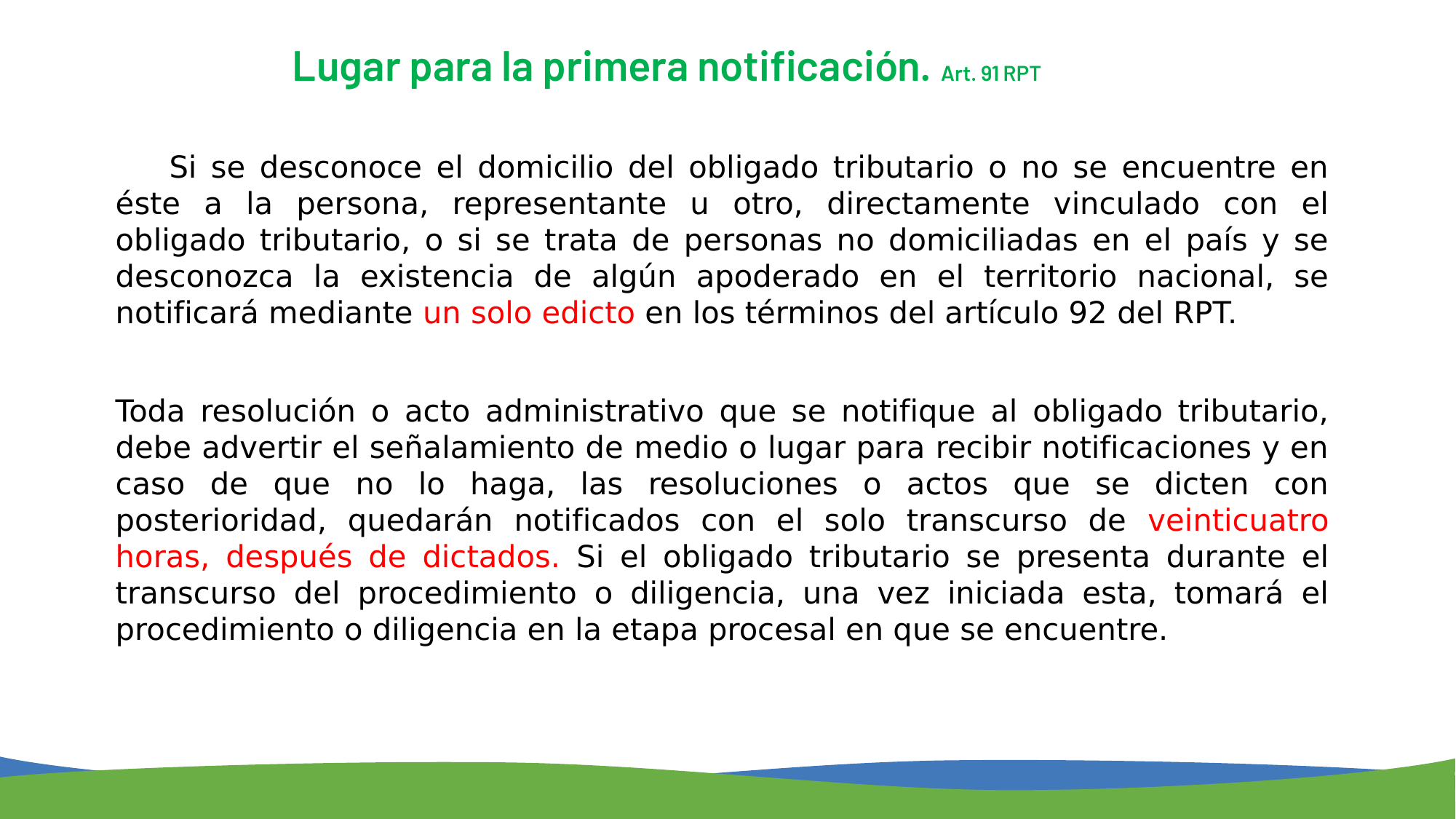

Lugar para la primera notificación. Art. 91 RPT
Si se desconoce el domicilio del obligado tributario o no se encuentre en éste a la persona, representante u otro, directamente vinculado con el obligado tributario, o si se trata de personas no domiciliadas en el país y se desconozca la existencia de algún apoderado en el territorio nacional, se notificará mediante un solo edicto en los términos del artículo 92 del RPT.

Toda resolución o acto administrativo que se notifique al obligado tributario, debe advertir el señalamiento de medio o lugar para recibir notificaciones y en caso de que no lo haga, las resoluciones o actos que se dicten con posterioridad, quedarán notificados con el solo transcurso de veinticuatro horas, después de dictados. Si el obligado tributario se presenta durante el transcurso del procedimiento o diligencia, una vez iniciada esta, tomará el procedimiento o diligencia en la etapa procesal en que se encuentre.